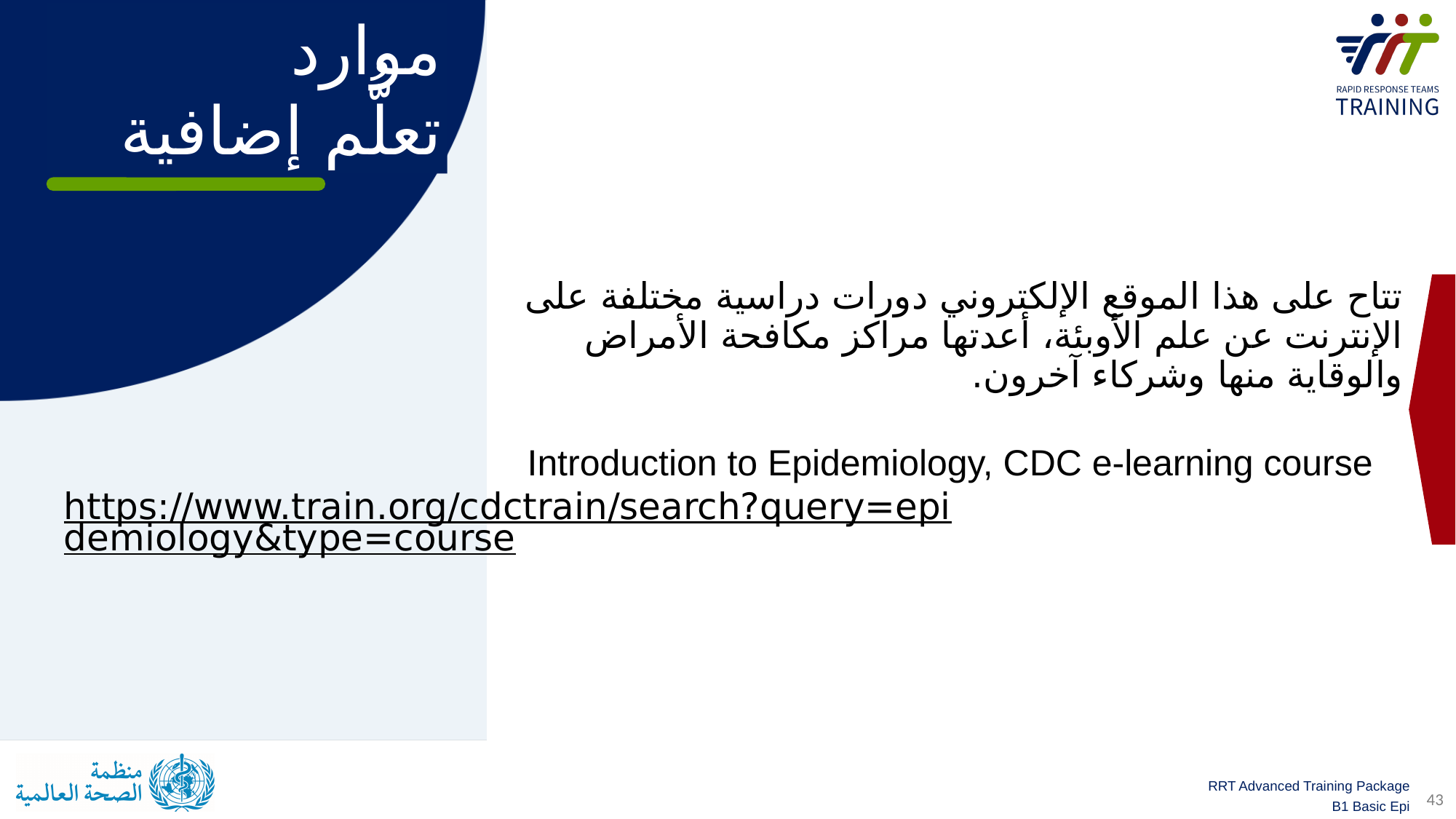

موارد
تعلُّم إضافية
تتاح على هذا الموقع الإلكتروني دورات دراسية مختلفة على الإنترنت عن علم الأوبئة، أعدتها مراكز مكافحة الأمراض والوقاية منها وشركاء آخرون.

Introduction to Epidemiology, CDC e-learning course
https://www.train.org/cdctrain/search?query=epidemiology&type=course